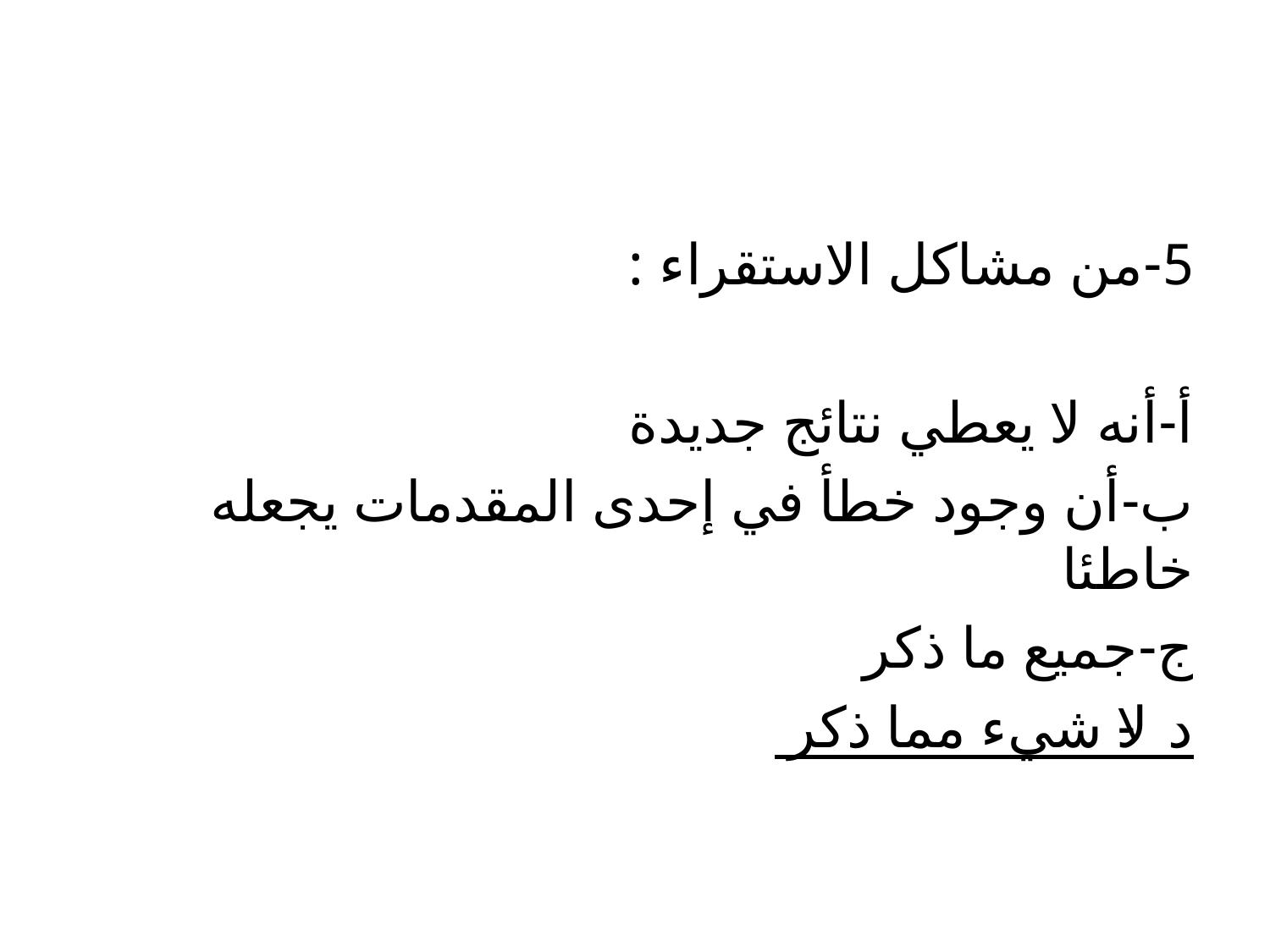

#
5-من مشاكل الاستقراء :

أ-أنه لا يعطي نتائج جديدة
ب-أن وجود خطأ في إحدى المقدمات يجعله خاطئا
ج-جميع ما ذكر
د-لا شيء مما ذكر